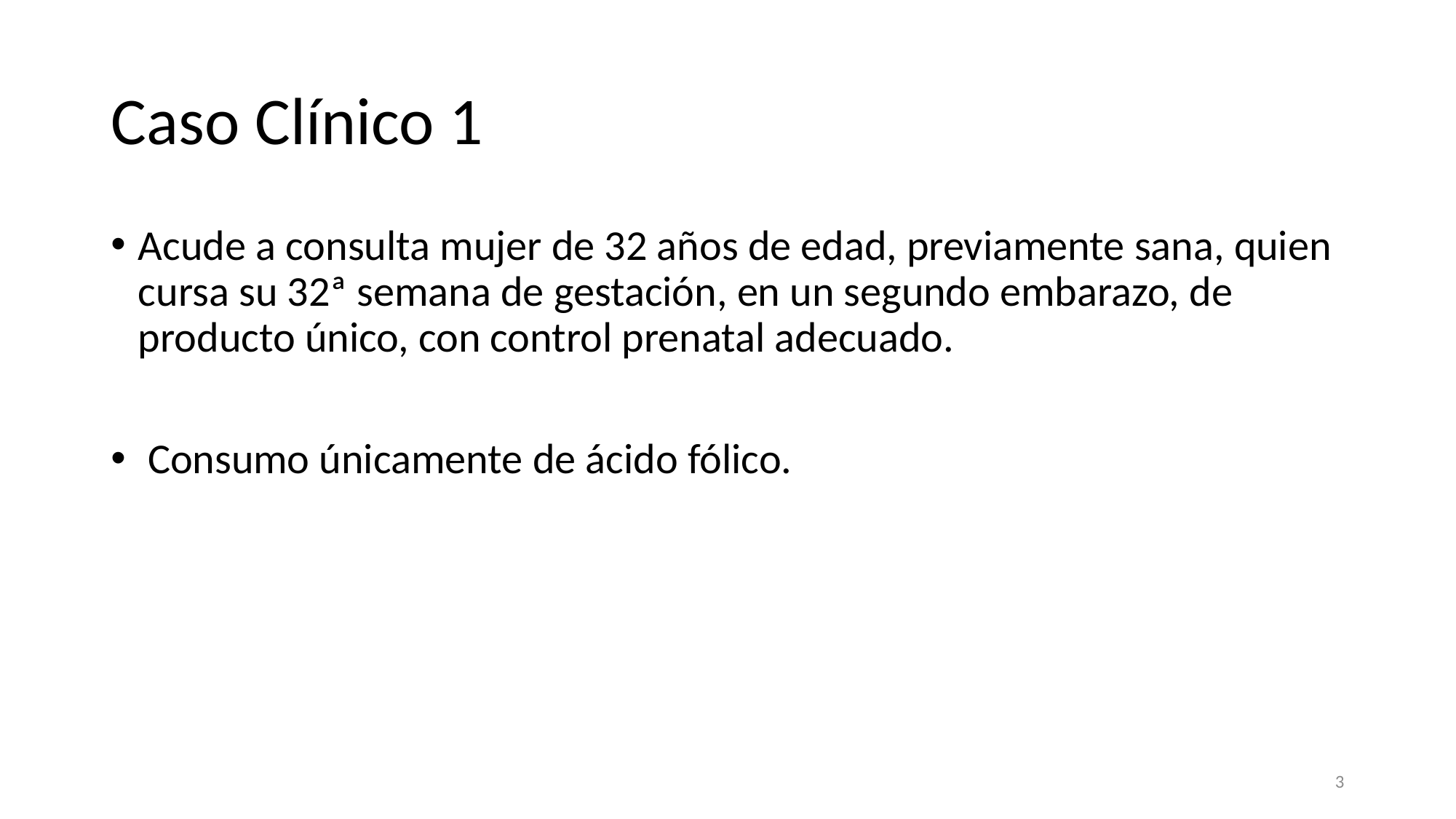

# Caso Clínico 1
Acude a consulta mujer de 32 años de edad, previamente sana, quien cursa su 32ª semana de gestación, en un segundo embarazo, de producto único, con control prenatal adecuado.

 Consumo únicamente de ácido fólico.
3